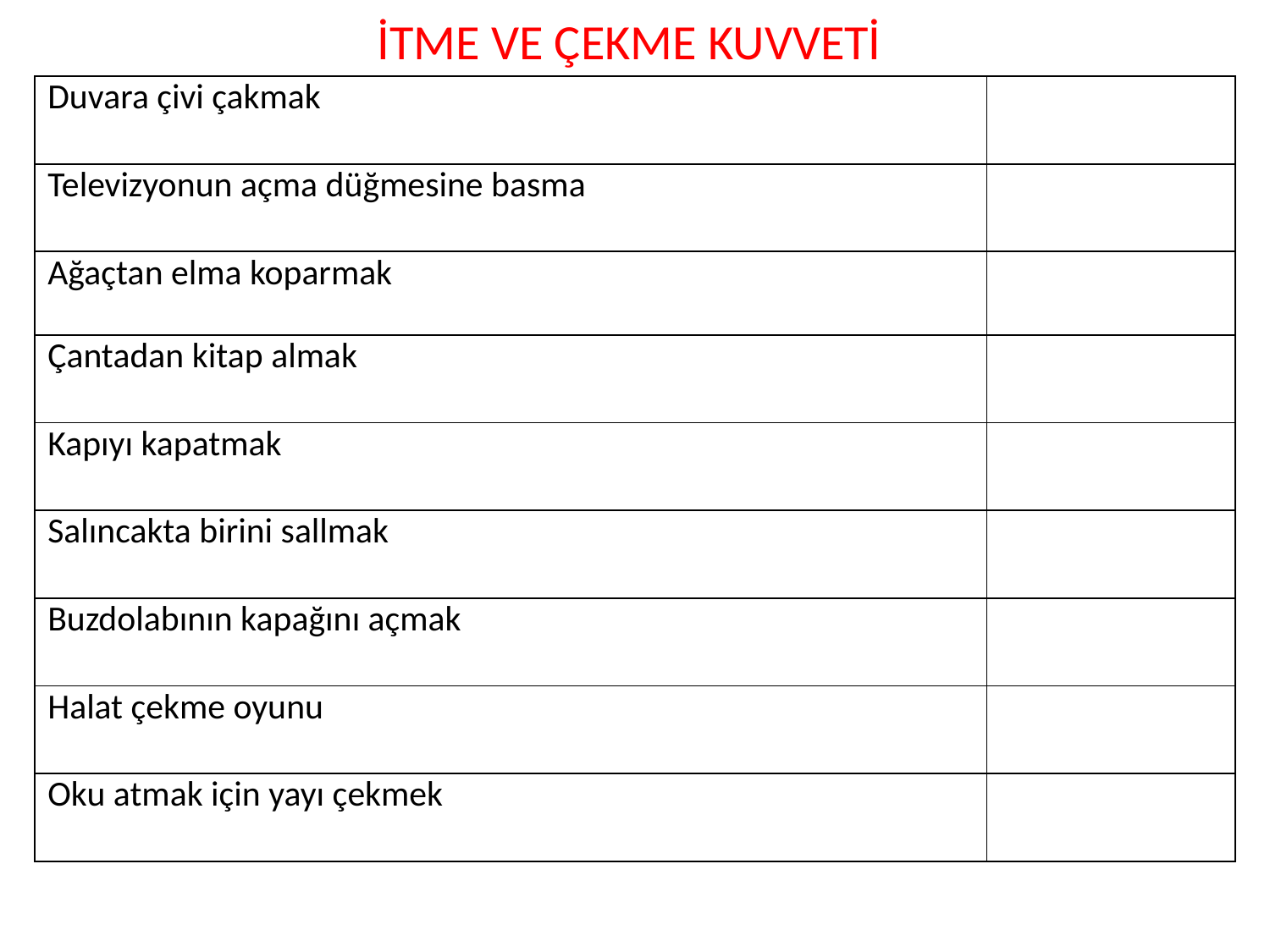

İTME VE ÇEKME KUVVETİ
| Duvara çivi çakmak |  |
| --- | --- |
| Televizyonun açma düğmesine basma |  |
| Ağaçtan elma koparmak |  |
| Çantadan kitap almak |  |
| Kapıyı kapatmak |  |
| Salıncakta birini sallmak |  |
| Buzdolabının kapağını açmak |  |
| Halat çekme oyunu |  |
| Oku atmak için yayı çekmek |  |